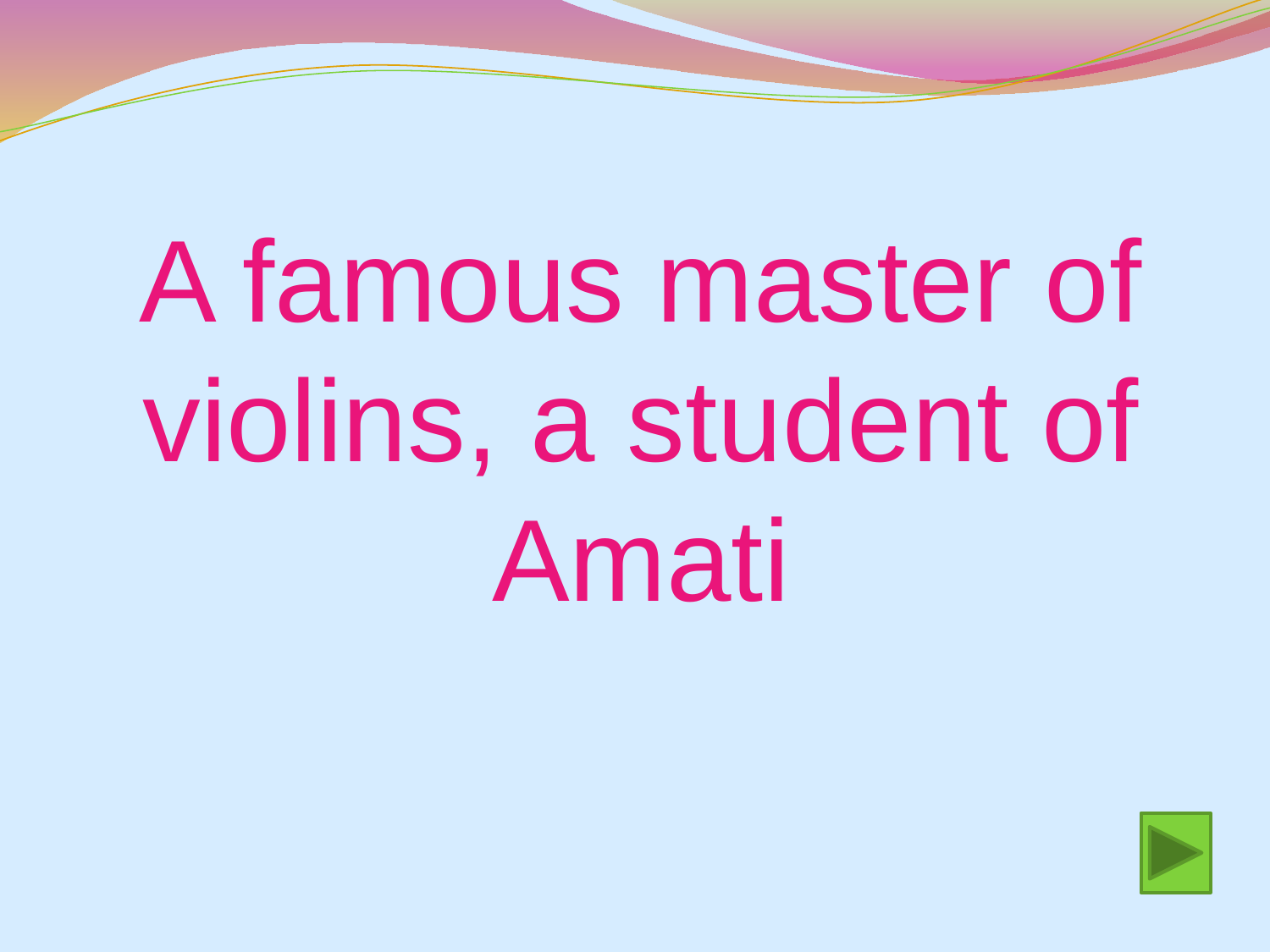

# A famous master of violins, a student of Amati